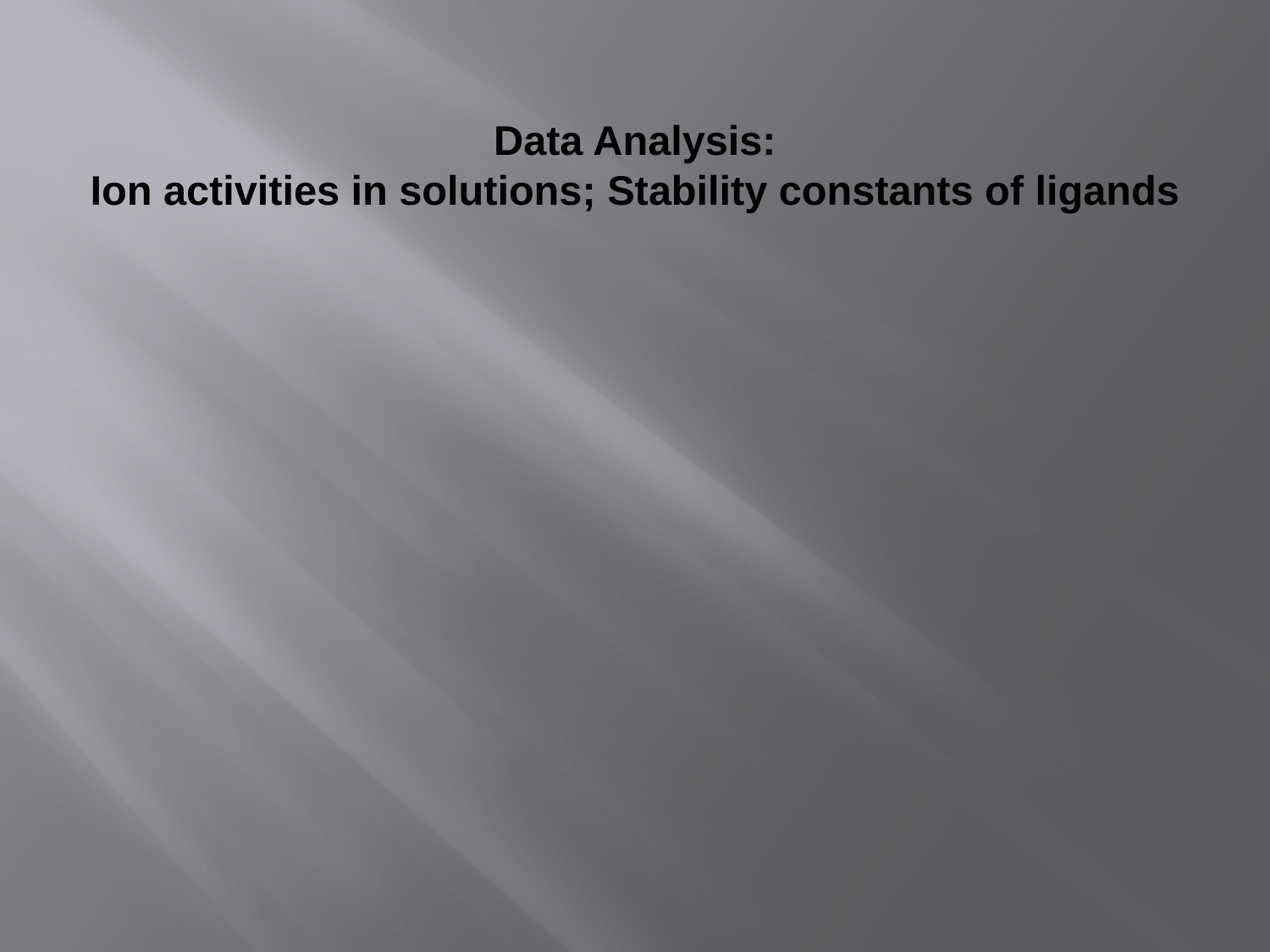

# Data Analysis: Ion activities in solutions; Stability constants of ligands